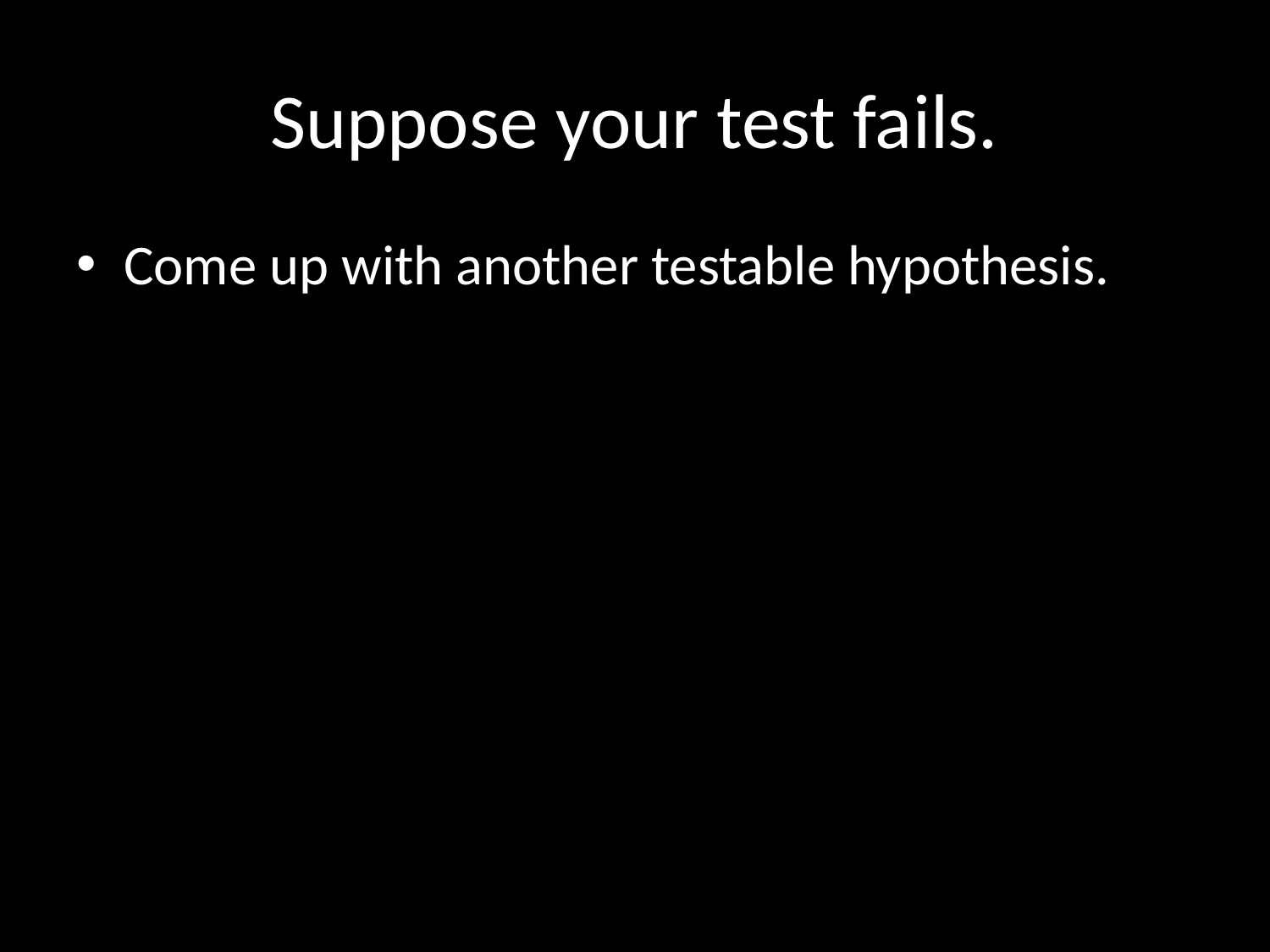

# Suppose your test fails.
Come up with another testable hypothesis.